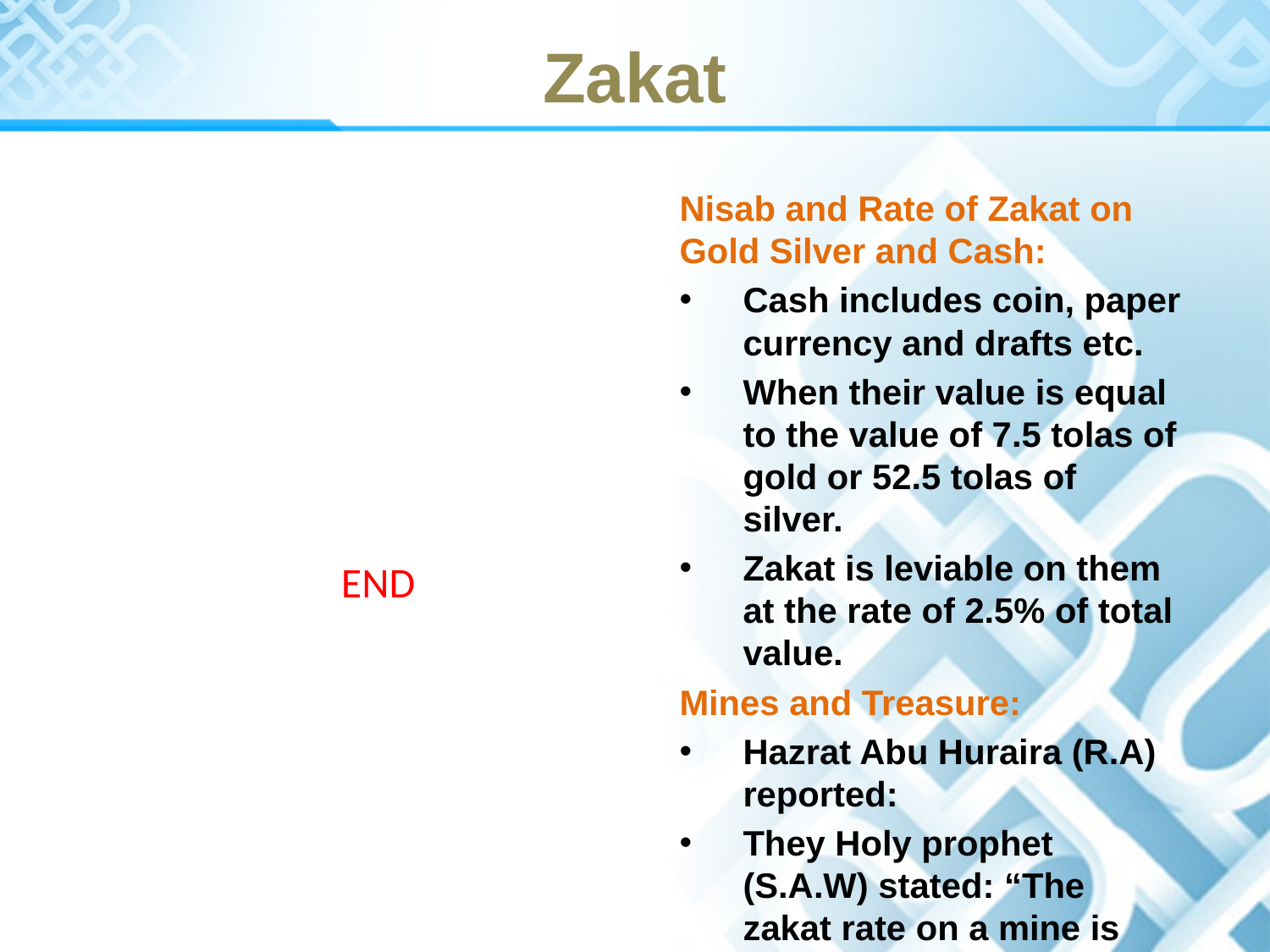

Zakat
Nisab and Rate of Zakat on Gold Silver and Cash:
Cash includes coin, paper currency and drafts etc.
When their value is equal to the value of 7.5 tolas of gold or 52.5 tolas of silver.
Zakat is leviable on them at the rate of 2.5% of total value.
Mines and Treasure:
Hazrat Abu Huraira (R.A) reported:
They Holy prophet (S.A.W) stated: “The zakat rate on a mine is 1/5th of its total yields”.

END